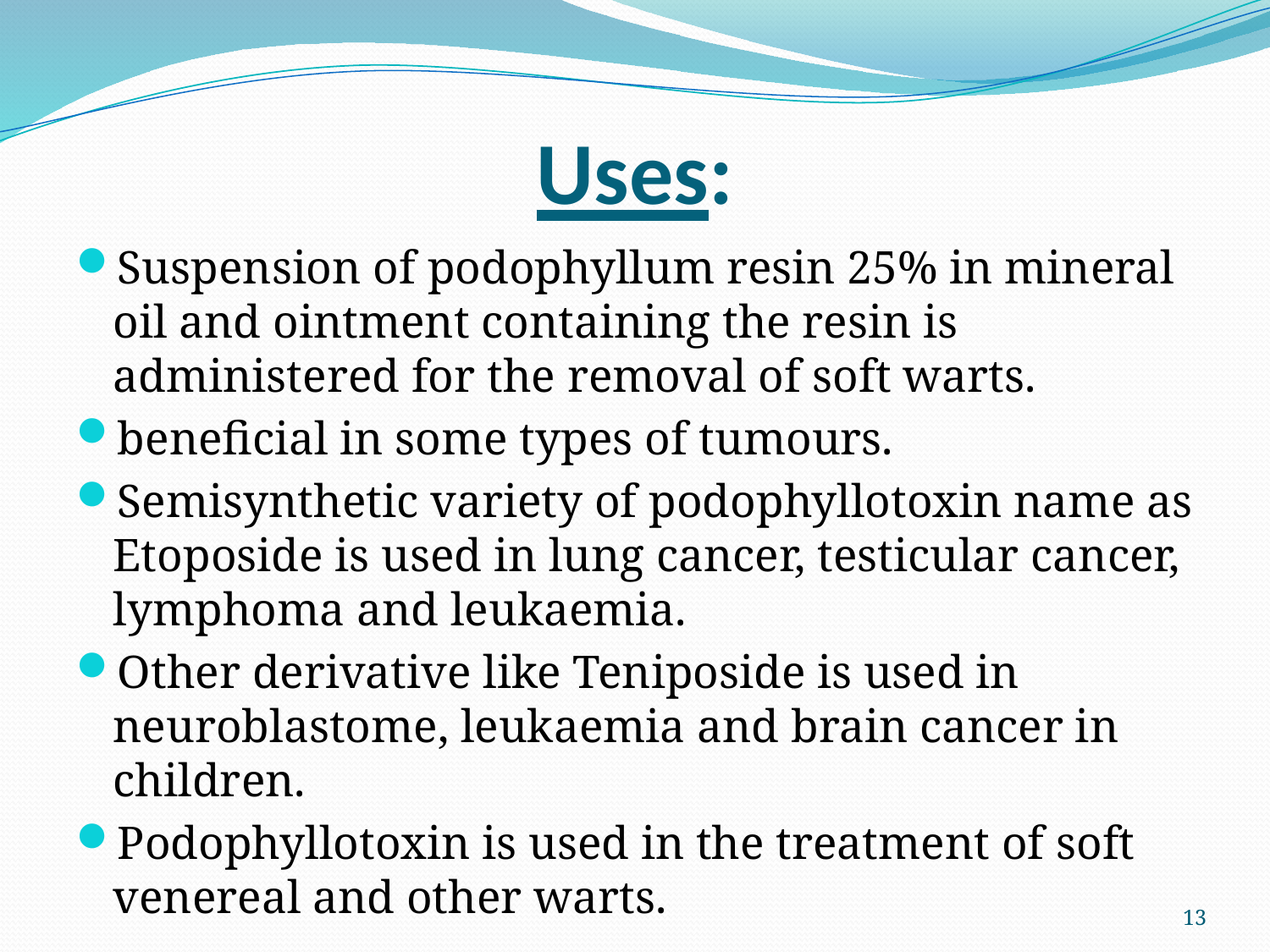

# Uses:
Suspension of podophyllum resin 25% in mineral oil and ointment containing the resin is administered for the removal of soft warts.
beneficial in some types of tumours.
Semisynthetic variety of podophyllotoxin name as Etoposide is used in lung cancer, testicular cancer, lymphoma and leukaemia.
Other derivative like Teniposide is used in neuroblastome, leukaemia and brain cancer in children.
Podophyllotoxin is used in the treatment of soft venereal and other warts.
13